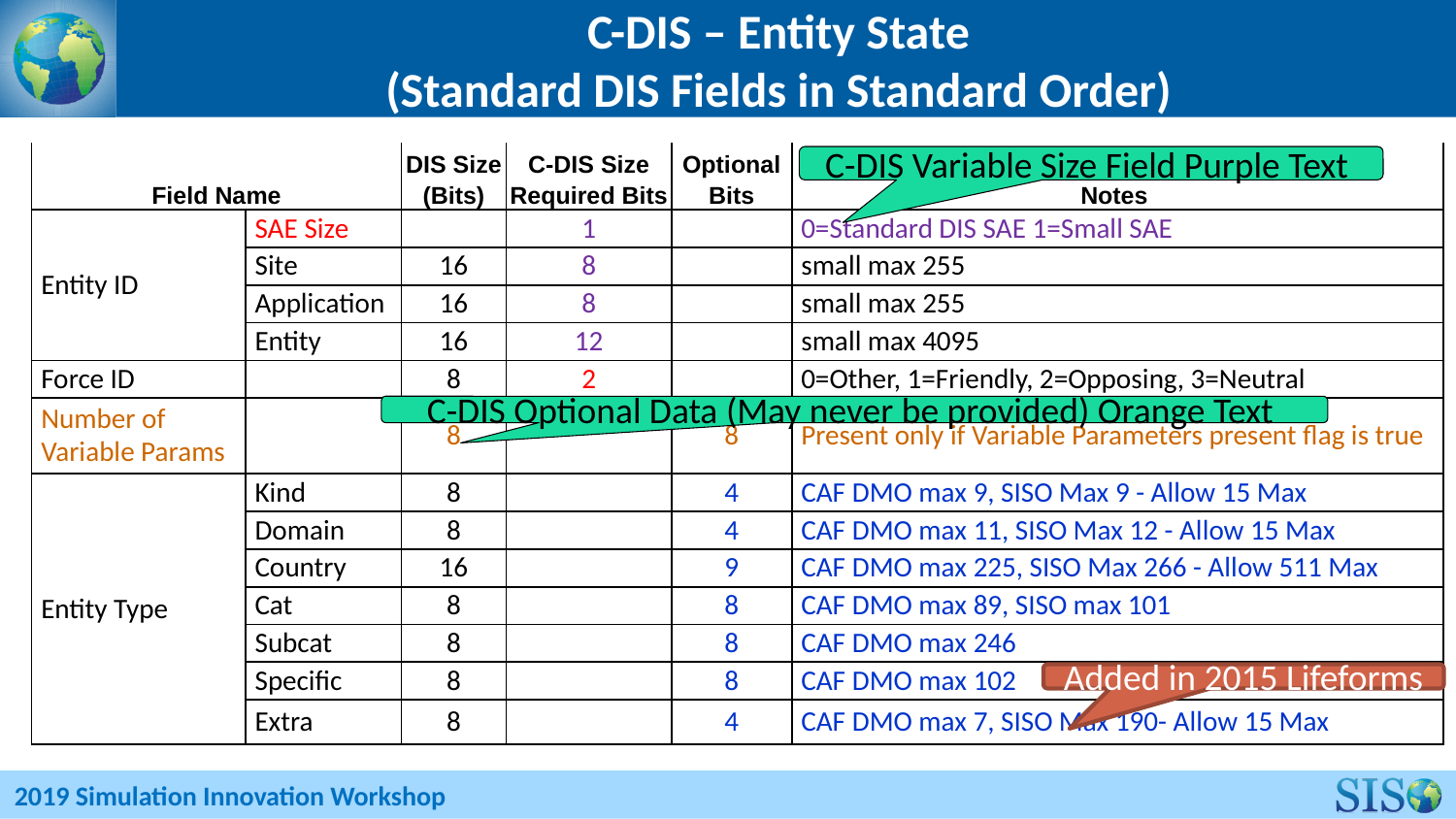

# C-DIS – Entity State (Standard DIS Fields in Standard Order)
| Field Name |  | DIS Size (Bits) | C-DIS Size Required Bits | Optional Bits | Notes |
| --- | --- | --- | --- | --- | --- |
| Entity ID | SAE Size |  | 1 |  | 0=Standard DIS SAE 1=Small SAE |
|  | Site | 16 | 8 |  | small max 255 |
|  | Application | 16 | 8 |  | small max 255 |
|  | Entity | 16 | 12 |  | small max 4095 |
| Force ID |  | 8 | 2 |  | 0=Other, 1=Friendly, 2=Opposing, 3=Neutral |
| Number of Variable Params |  | 8 |  | 8 | Present only if Variable Parameters present flag is true |
| Entity Type | Kind | 8 |  | 4 | CAF DMO max 9, SISO Max 9 - Allow 15 Max |
|  | Domain | 8 |  | 4 | CAF DMO max 11, SISO Max 12 - Allow 15 Max |
|  | Country | 16 |  | 9 | CAF DMO max 225, SISO Max 266 - Allow 511 Max |
|  | Cat | 8 |  | 8 | CAF DMO max 89, SISO max 101 |
|  | Subcat | 8 |  | 8 | CAF DMO max 246 |
|  | Specific | 8 |  | 8 | CAF DMO max 102 |
|  | Extra | 8 |  | 4 | CAF DMO max 7, SISO Max 190- Allow 15 Max |
C-DIS Variable Size Field Purple Text
C-DIS Optional Data (May never be provided) Orange Text
Added in 2015 Lifeforms